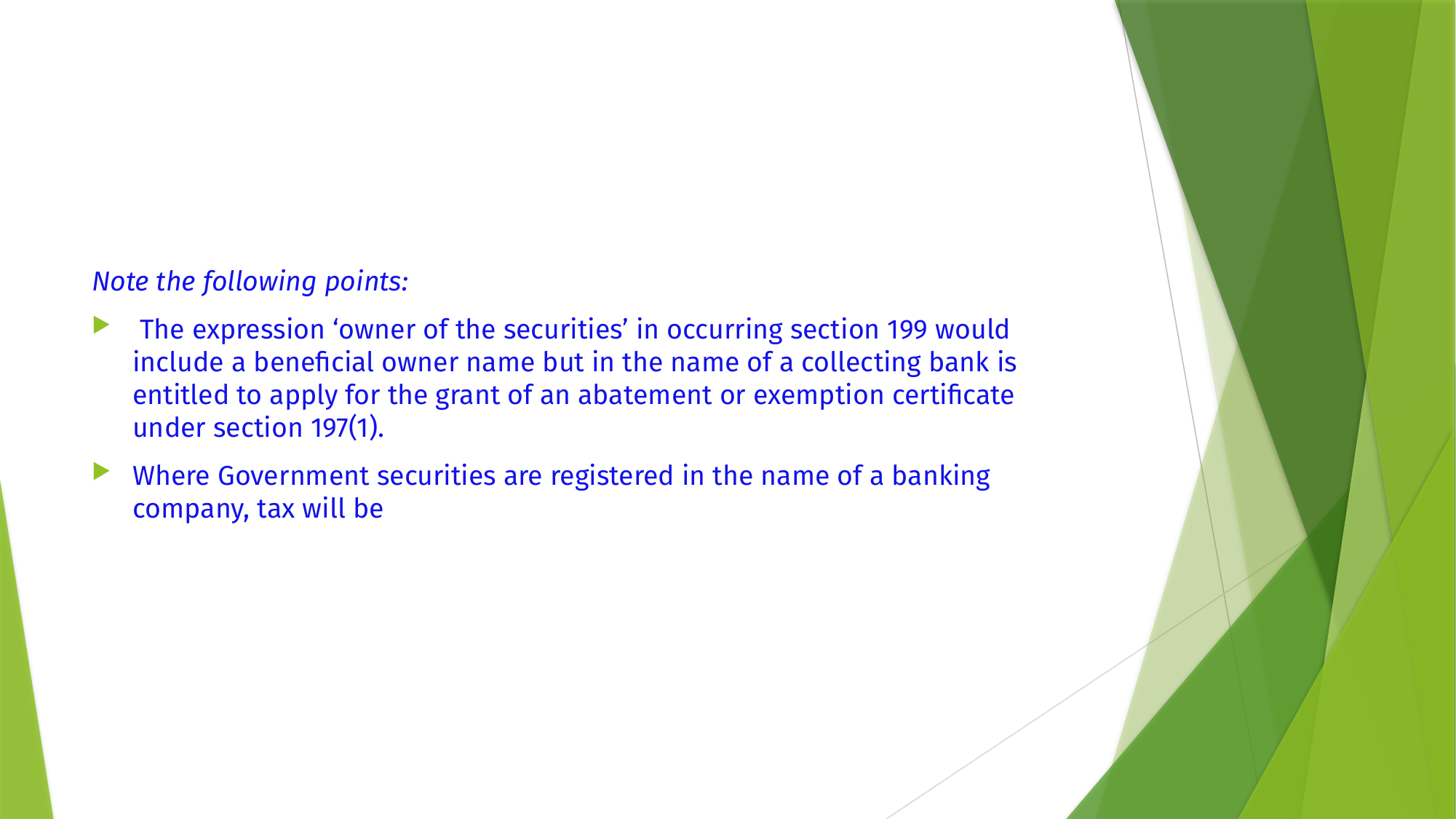

#
Note the following points:
 The expression ‘owner of the securities’ in occurring section 199 would include a beneficial owner name but in the name of a collecting bank is entitled to apply for the grant of an abatement or exemption certificate under section 197(1).
Where Government securities are registered in the name of a banking company, tax will be